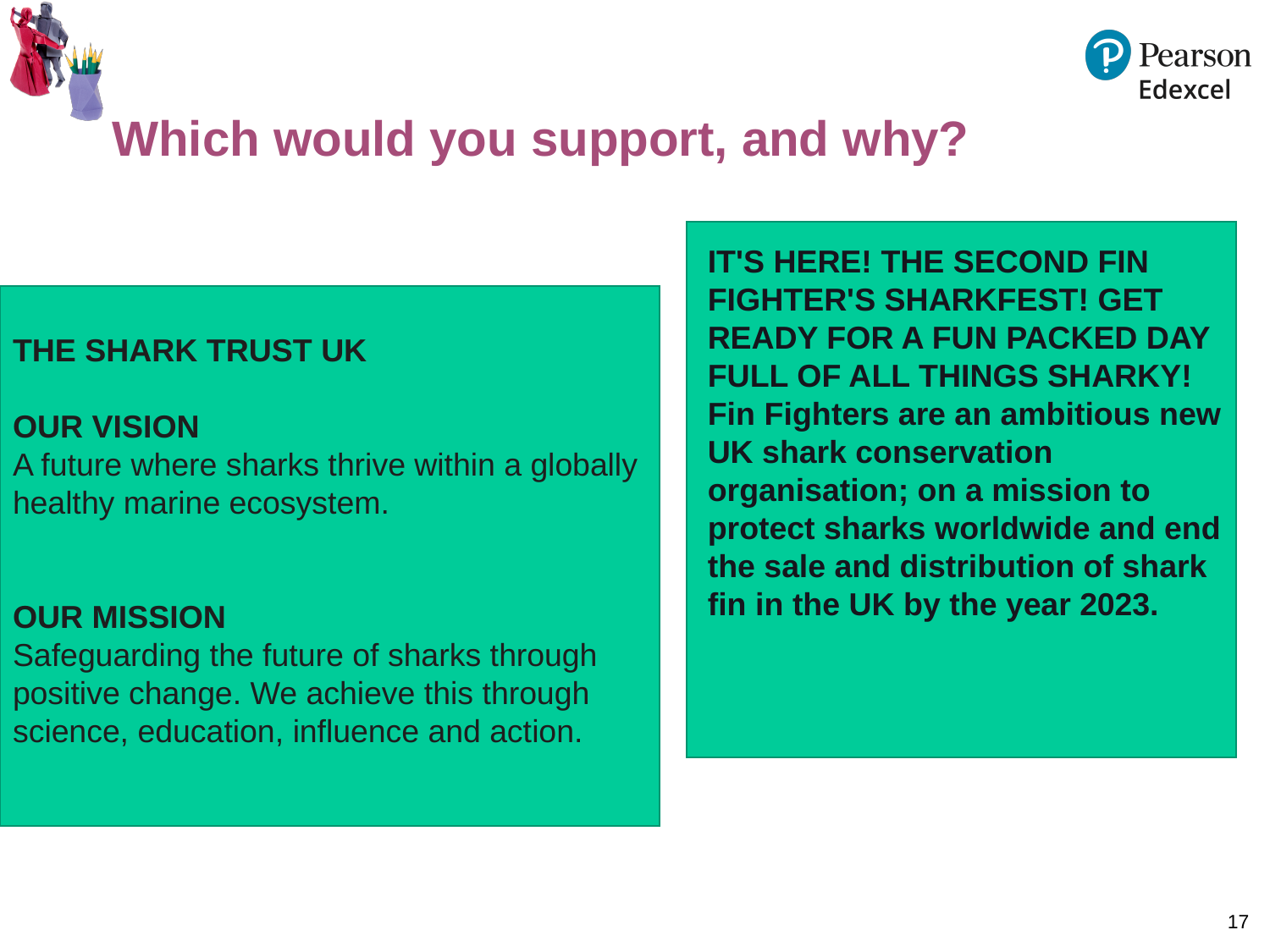

# Which would you support, and why?

IT'S HERE! THE SECOND FIN FIGHTER'S SHARKFEST! GET READY FOR A FUN PACKED DAY FULL OF ALL THINGS SHARKY! Fin Fighters are an ambitious new UK shark conservation organisation; on a mission to protect sharks worldwide and end the sale and distribution of shark fin in the UK by the year 2023.

THE SHARK TRUST UK

OUR VISION
A future where sharks thrive within a globally healthy marine ecosystem.
OUR MISSION
Safeguarding the future of sharks through positive change. We achieve this through science, education, influence and action.